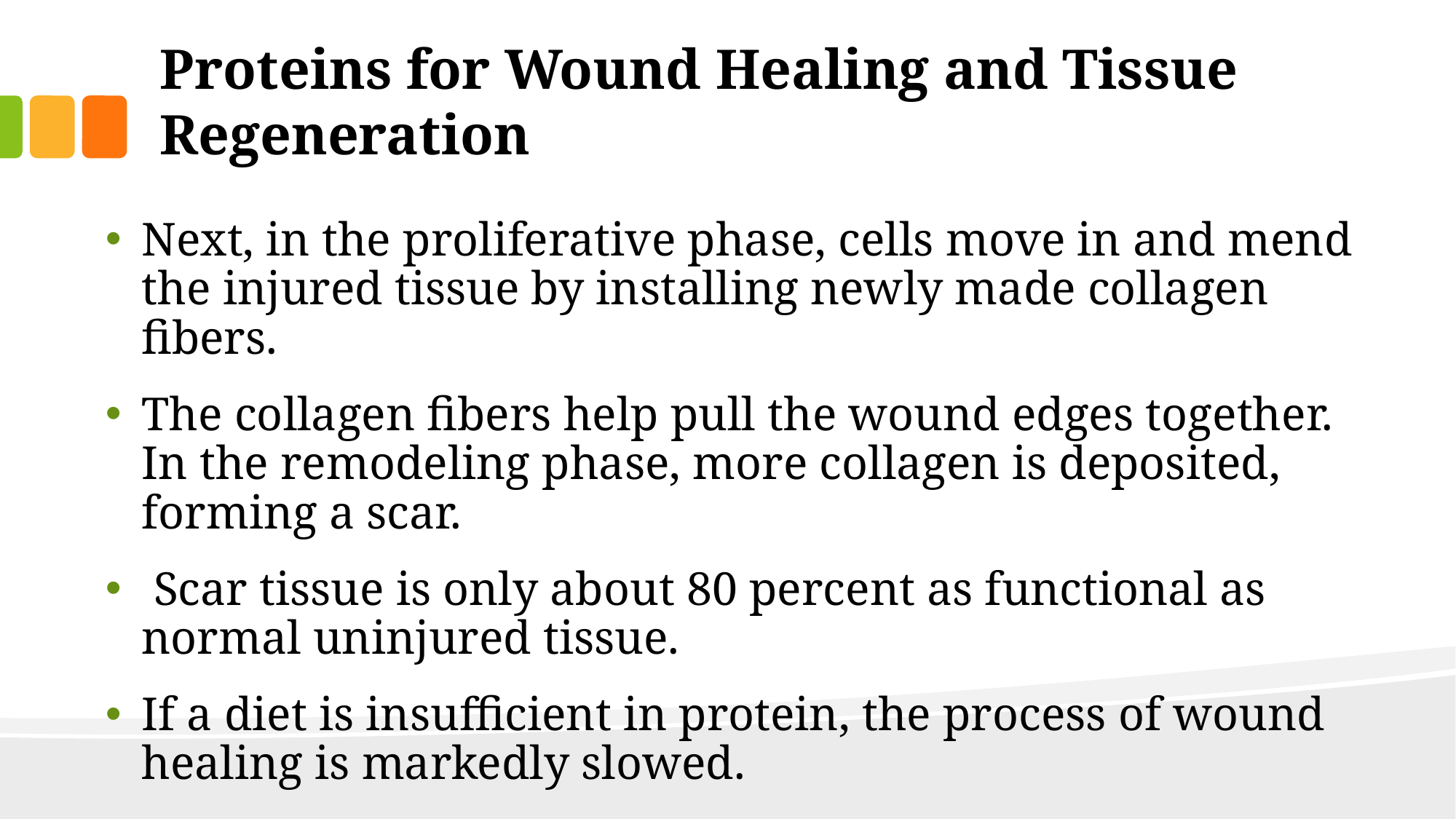

# Proteins for Wound Healing and Tissue Regeneration
Next, in the proliferative phase, cells move in and mend the injured tissue by installing newly made collagen fibers.
The collagen fibers help pull the wound edges together. In the remodeling phase, more collagen is deposited, forming a scar.
 Scar tissue is only about 80 percent as functional as normal uninjured tissue.
If a diet is insufficient in protein, the process of wound healing is markedly slowed.